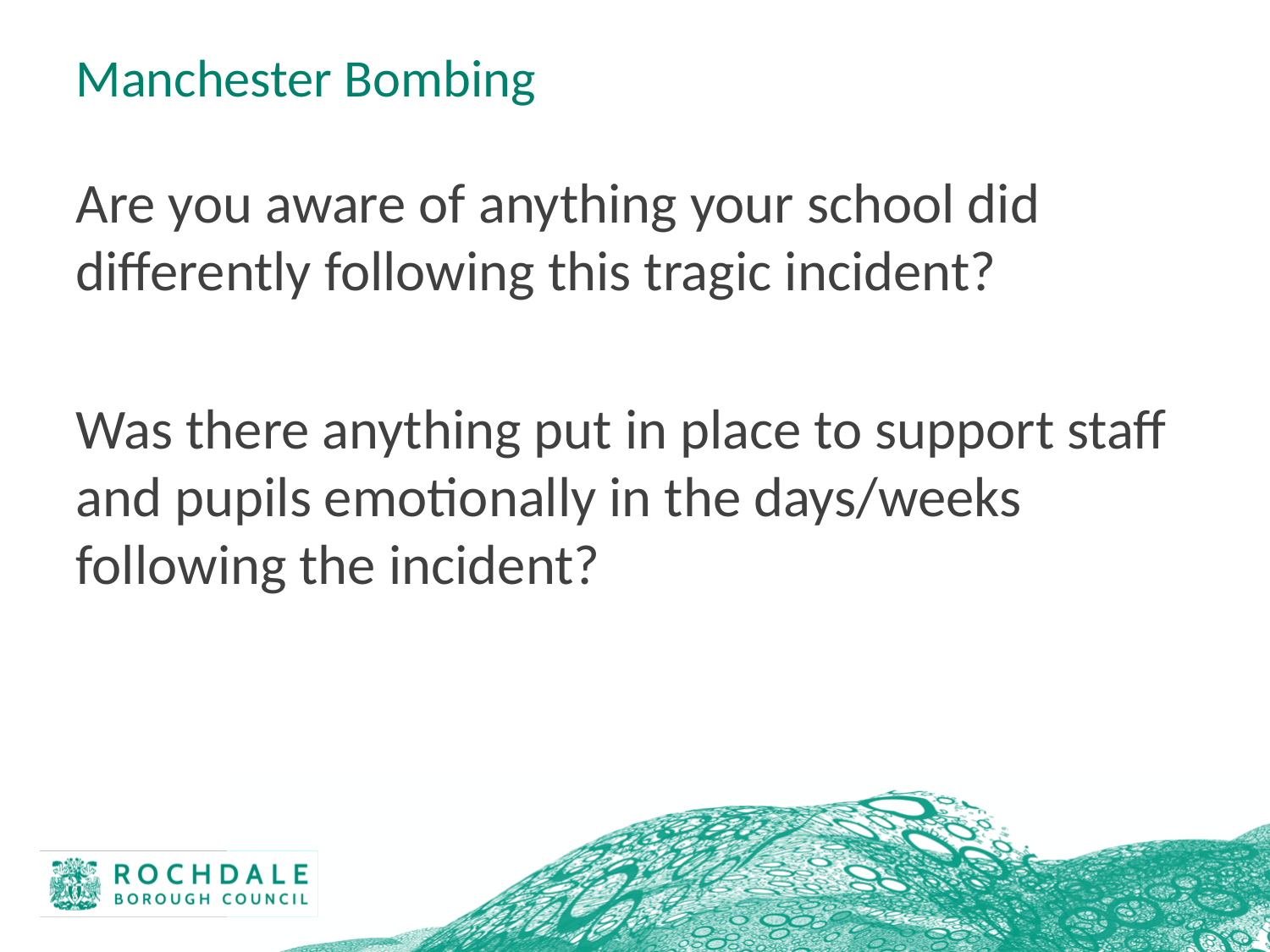

# Manchester Bombing
Are you aware of anything your school did differently following this tragic incident?

Was there anything put in place to support staff and pupils emotionally in the days/weeks following the incident?